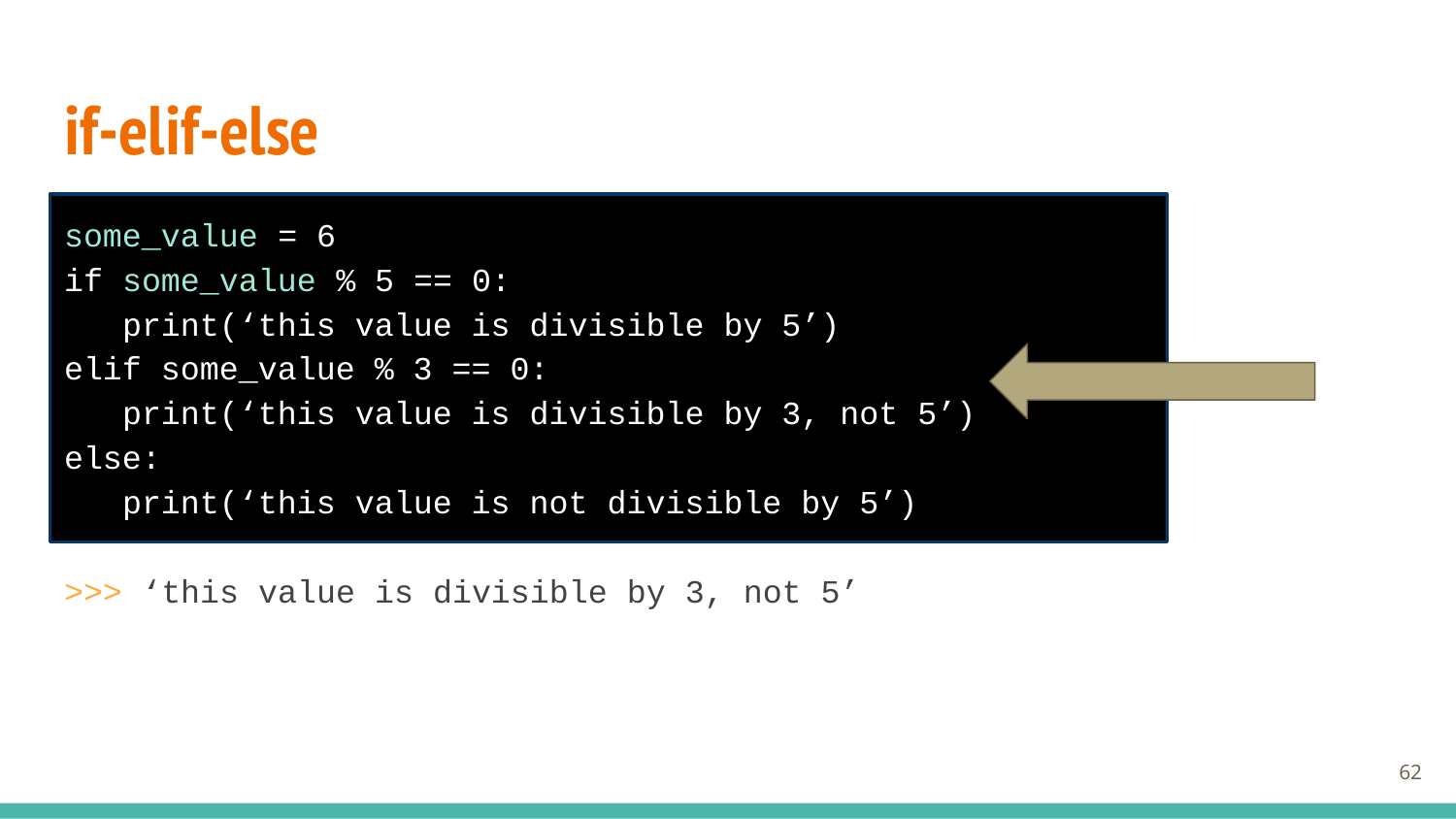

# if-elif-else
some_value = 6
if some_value % 5 == 0:
   print(‘this value is divisible by 5’)
elif some_value % 3 == 0:
   print(‘this value is divisible by 3, not 5’)
else:
   print(‘this value is not divisible by 5’)

>>> ‘this value is divisible by 3, not 5’

62